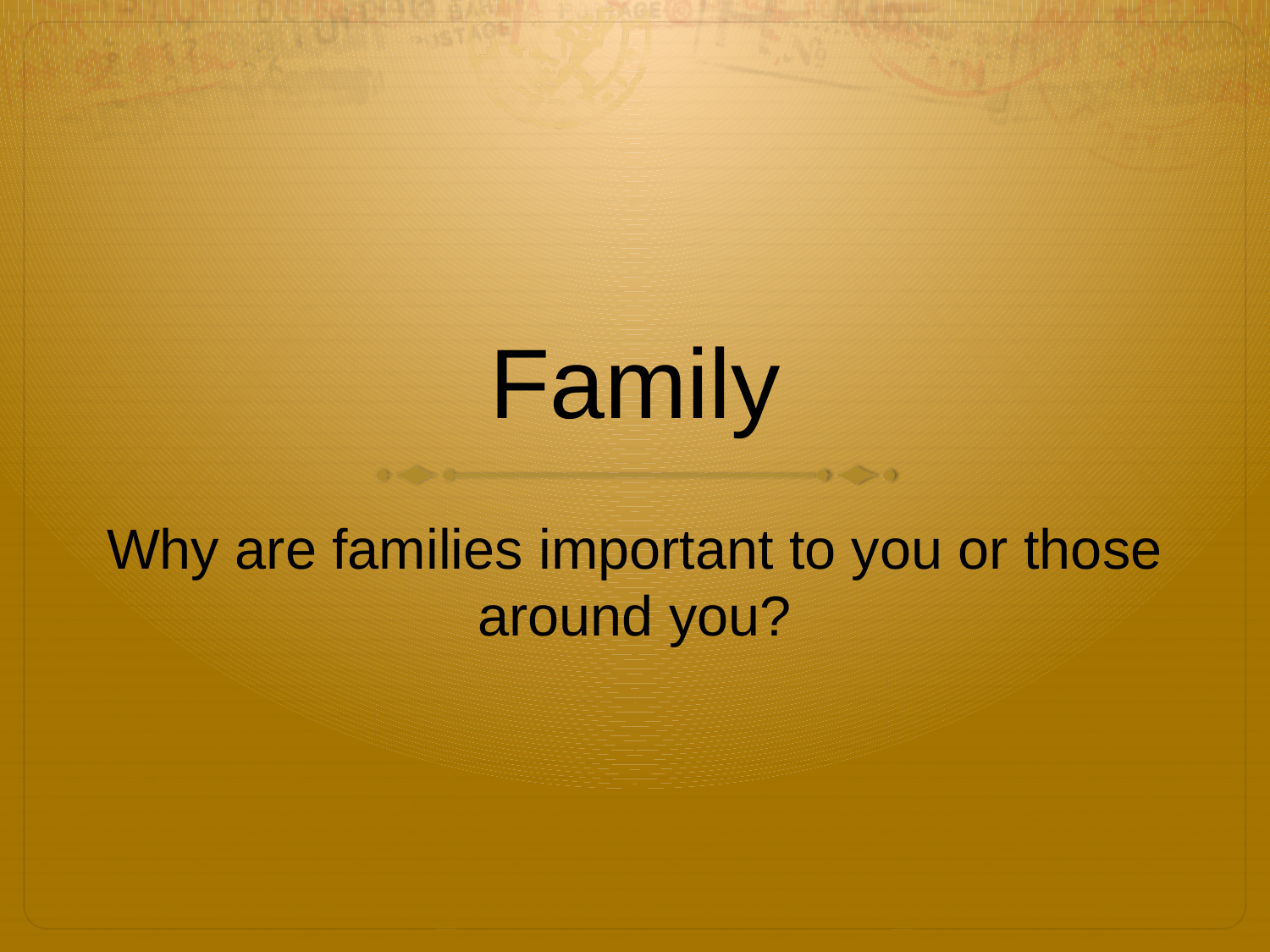

# Family
Why are families important to you or those around you?